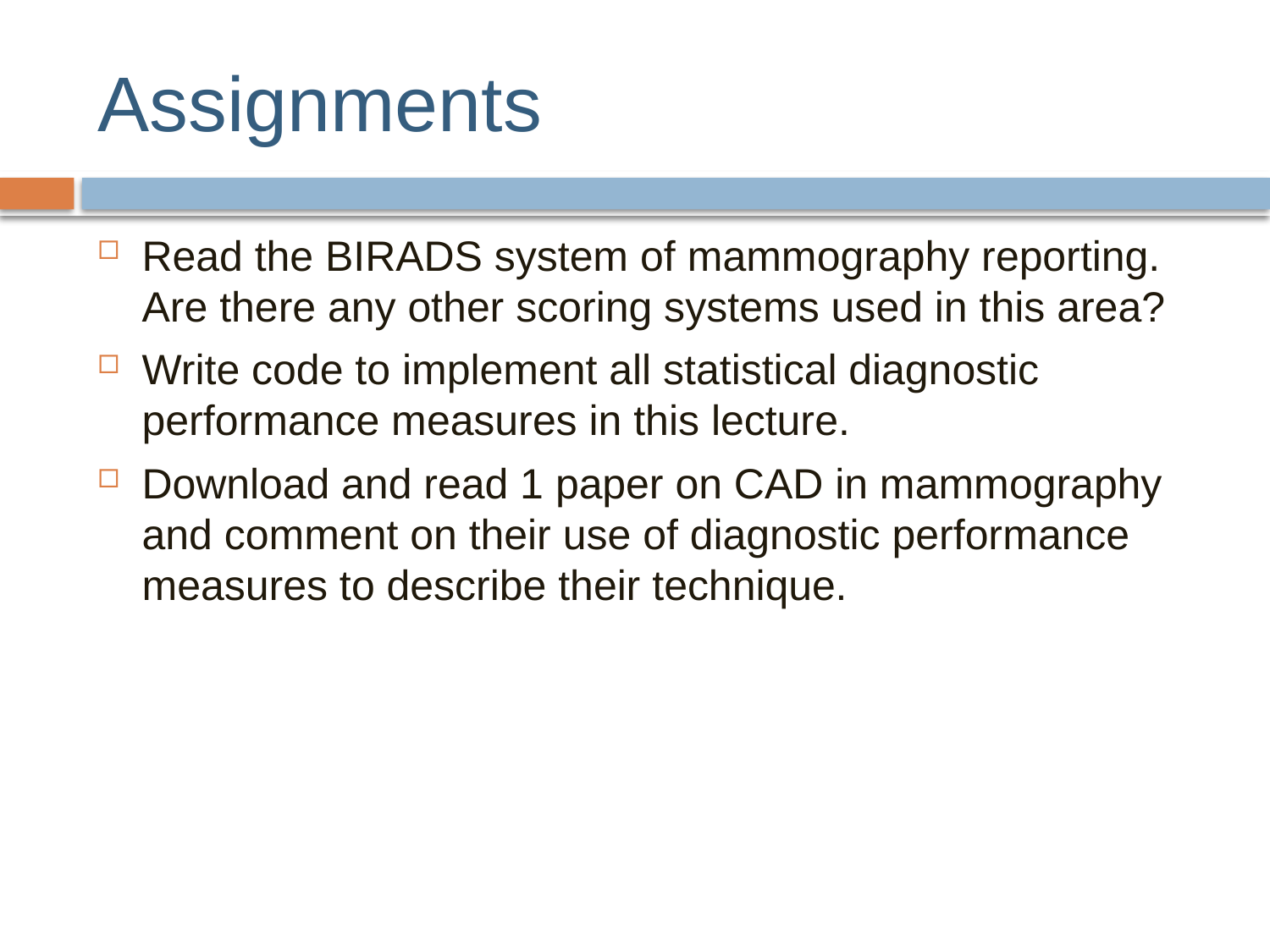

# Assignments
Read the BIRADS system of mammography reporting. Are there any other scoring systems used in this area?
Write code to implement all statistical diagnostic performance measures in this lecture.
Download and read 1 paper on CAD in mammography and comment on their use of diagnostic performance measures to describe their technique.